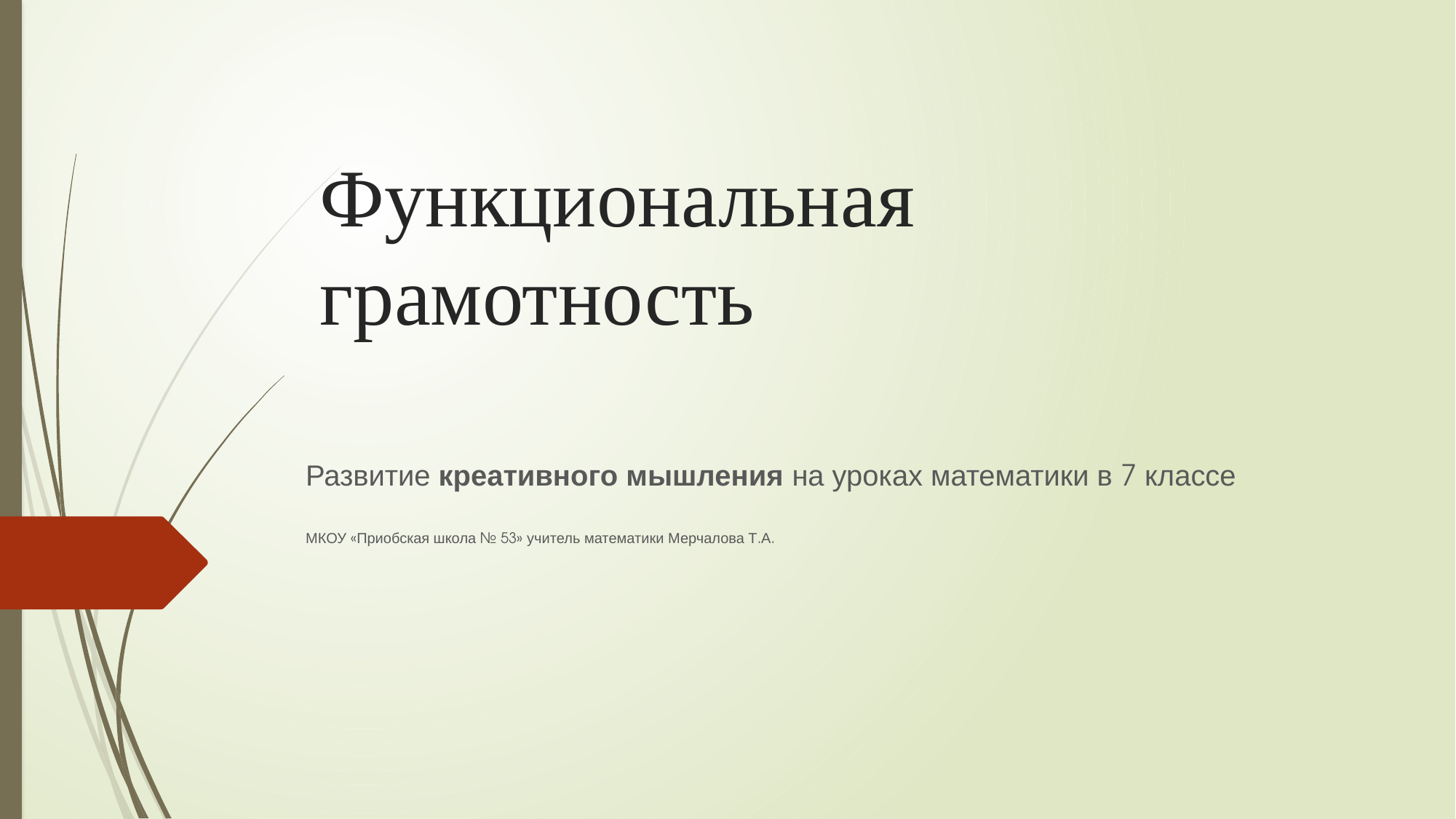

# Функциональная грамотность
Развитие креативного мышления на уроках математики в 7 классе

МКОУ «Приобская школа № 53» учитель математики Мерчалова Т.А.